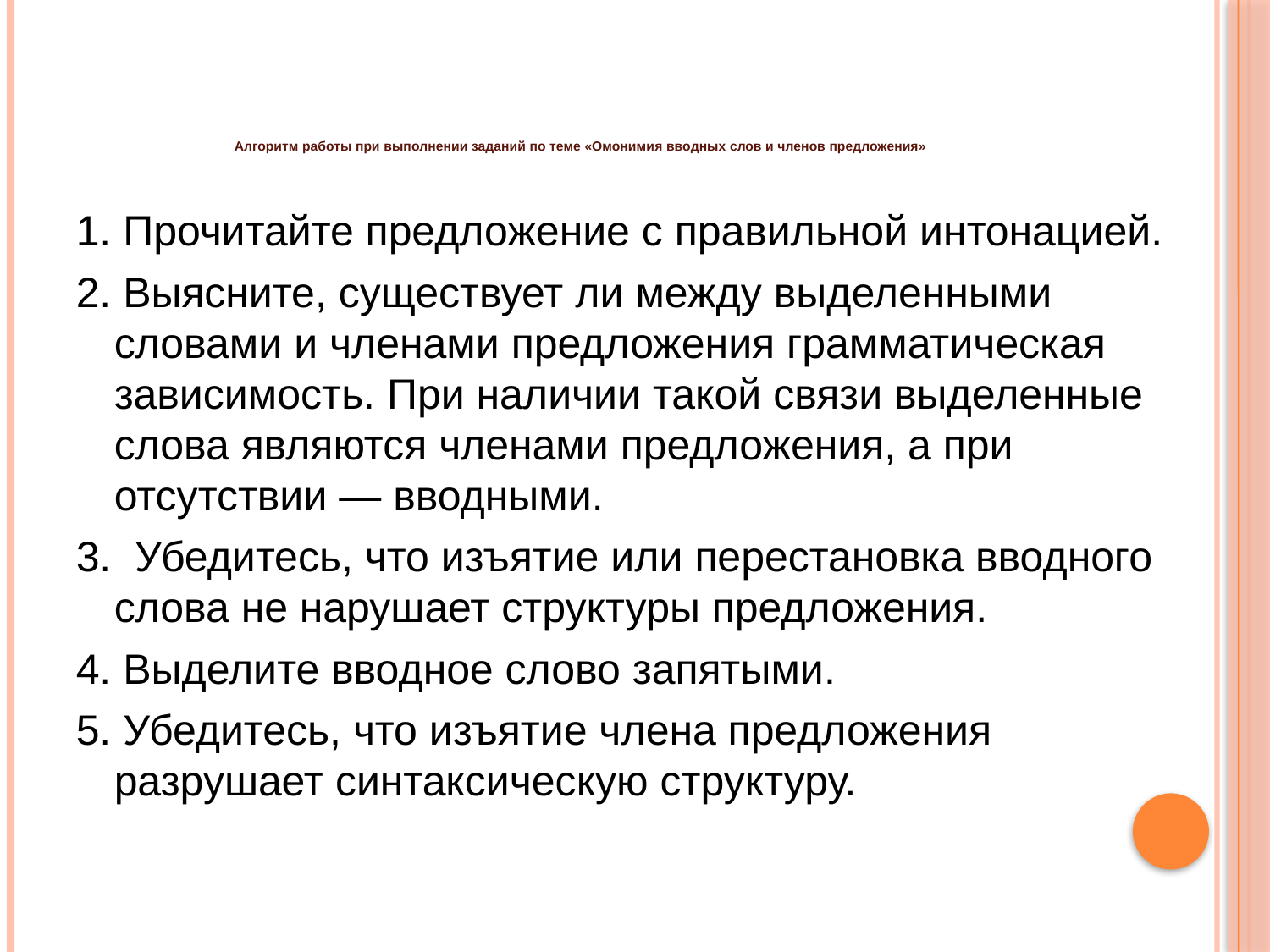

# Алгоритм работы при выполнении заданий по теме «Омонимия вводных слов и членов предложения»

1. Прочитайте предложение с правильной интонацией.
2. Выясните, существует ли между выделенными словами и членами предложения грамматическая зависимость. При наличии такой связи выделенные слова являются членами предложения, а при отсутствии — вводными.
3.  Убедитесь, что изъятие или перестановка вводного слова не нарушает структуры предложения.
4. Выделите вводное слово запятыми.
5. Убедитесь, что изъятие члена предложения разрушает синтак­сическую структуру.